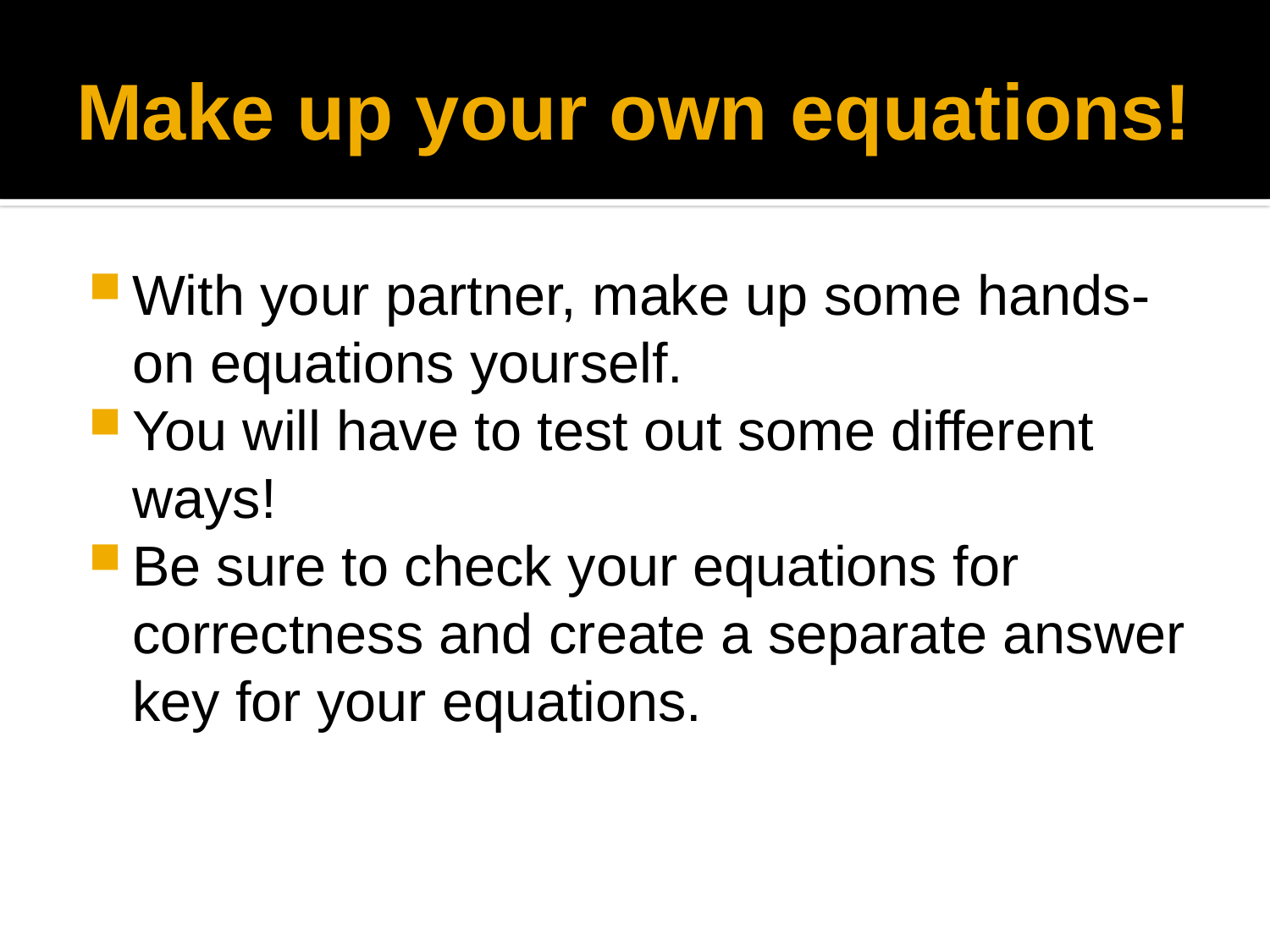

# Make up your own equations!
With your partner, make up some hands-on equations yourself.
You will have to test out some different ways!
Be sure to check your equations for correctness and create a separate answer key for your equations.